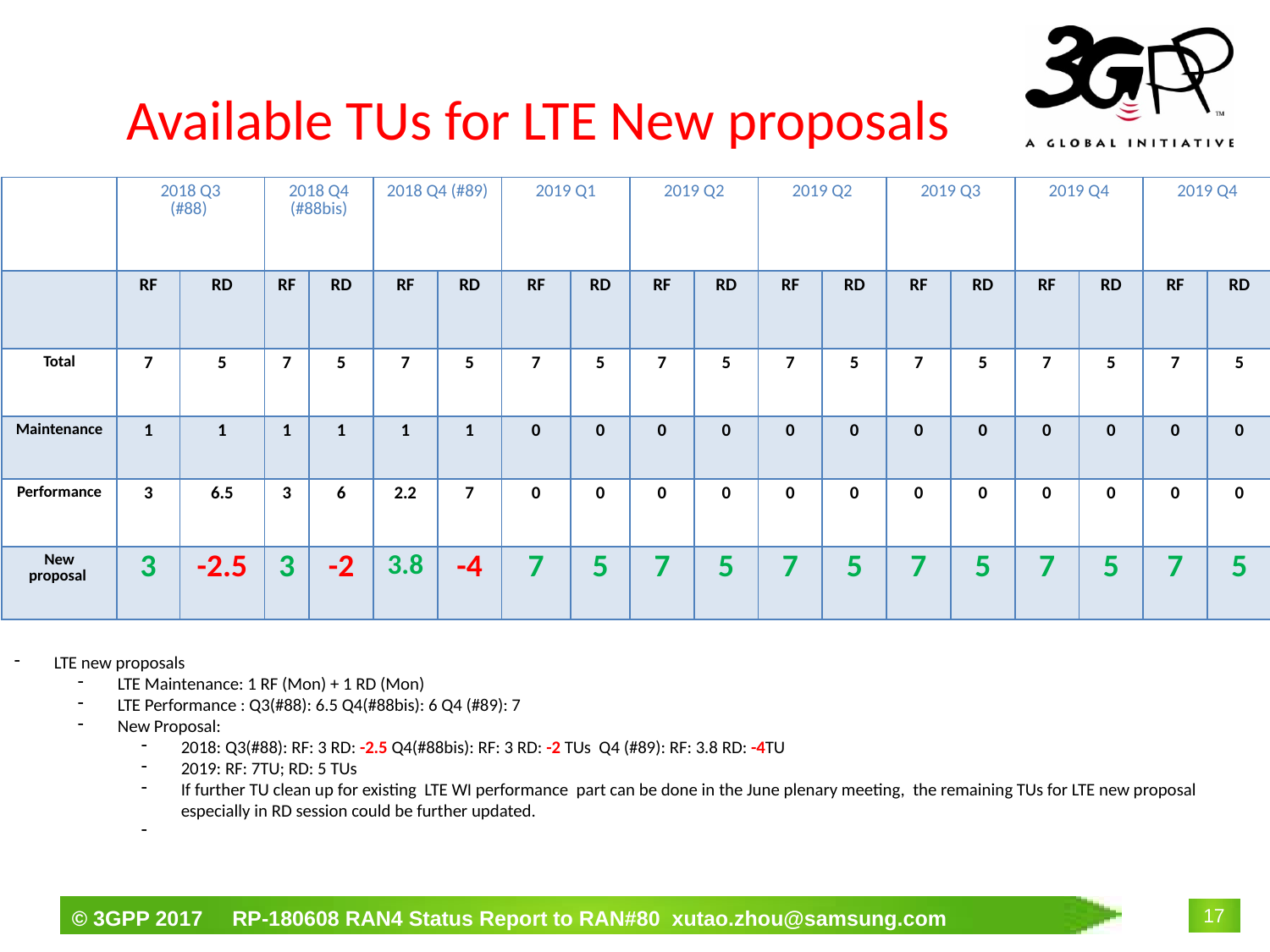

# Available TUs for LTE New proposals
|  | 2018 Q3 (#88) |  | 2018 Q4 (#88bis) |  | 2018 Q4 (#89) |  | 2019 Q1 |  | 2019 Q2 |  | 2019 Q2 |  | 2019 Q3 |  | 2019 Q4 |  | 2019 Q4 |  |
| --- | --- | --- | --- | --- | --- | --- | --- | --- | --- | --- | --- | --- | --- | --- | --- | --- | --- | --- |
|  | RF | RD | RF | RD | RF | RD | RF | RD | RF | RD | RF | RD | RF | RD | RF | RD | RF | RD |
| Total | 7 | 5 | 7 | 5 | 7 | 5 | 7 | 5 | 7 | 5 | 7 | 5 | 7 | 5 | 7 | 5 | 7 | 5 |
| Maintenance | 1 | 1 | 1 | 1 | 1 | 1 | 0 | 0 | 0 | 0 | 0 | 0 | 0 | 0 | 0 | 0 | 0 | 0 |
| Performance | 3 | 6.5 | 3 | 6 | 2.2 | 7 | 0 | 0 | 0 | 0 | 0 | 0 | 0 | 0 | 0 | 0 | 0 | 0 |
| New proposal | 3 | -2.5 | 3 | -2 | 3.8 | -4 | 7 | 5 | 7 | 5 | 7 | 5 | 7 | 5 | 7 | 5 | 7 | 5 |
LTE new proposals
LTE Maintenance: 1 RF (Mon) + 1 RD (Mon)
LTE Performance : Q3(#88): 6.5 Q4(#88bis): 6 Q4 (#89): 7
New Proposal:
2018: Q3(#88): RF: 3 RD: -2.5 Q4(#88bis): RF: 3 RD: -2 TUs  Q4 (#89): RF: 3.8 RD: -4TU
2019: RF: 7TU; RD: 5 TUs
If further TU clean up for existing  LTE WI performance  part can be done in the June plenary meeting,  the remaining TUs for LTE new proposal especially in RD session could be further updated.